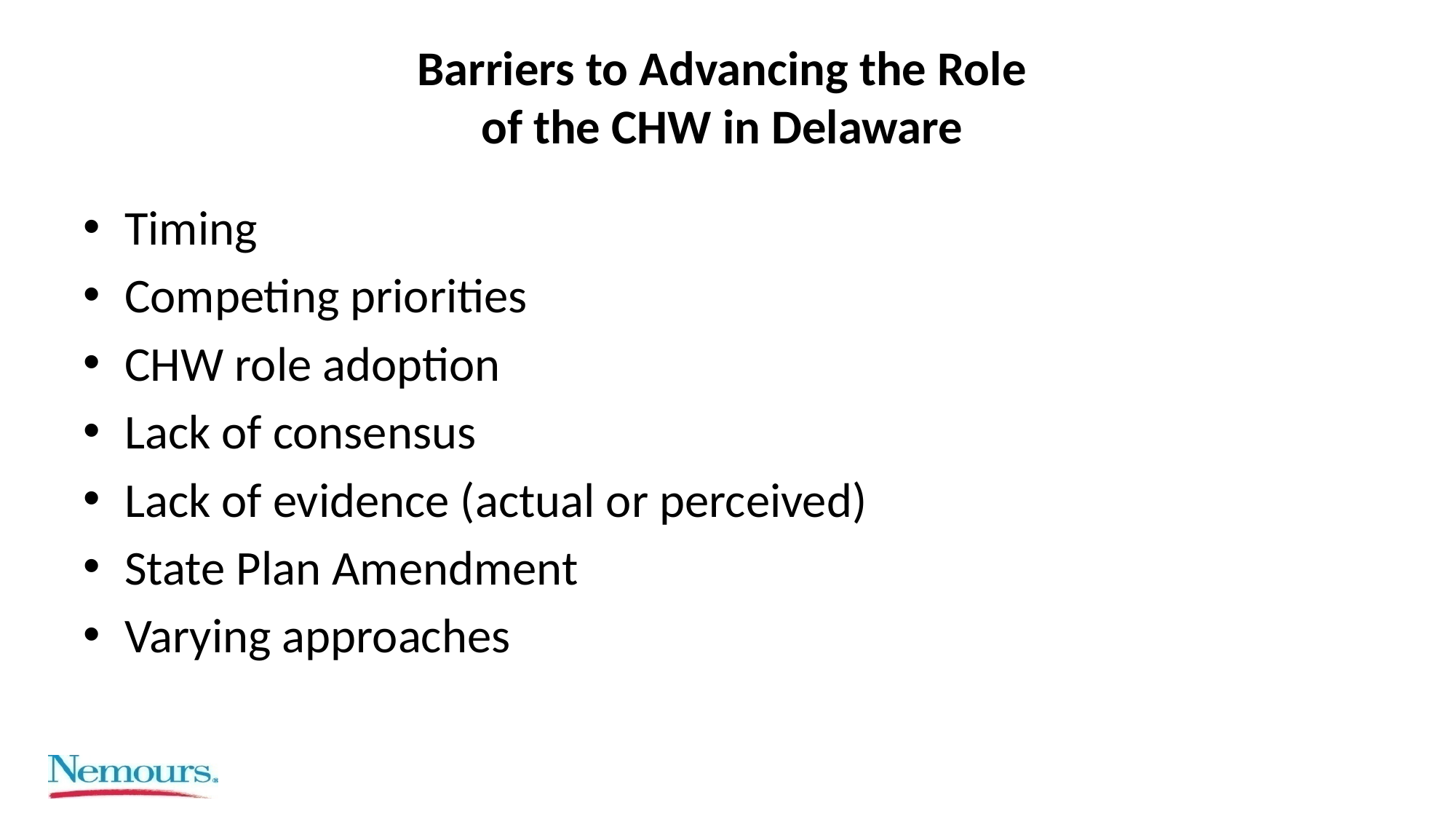

# Barriers to Advancing the Role of the CHW in Delaware
Timing
Competing priorities
CHW role adoption
Lack of consensus
Lack of evidence (actual or perceived)
State Plan Amendment
Varying approaches